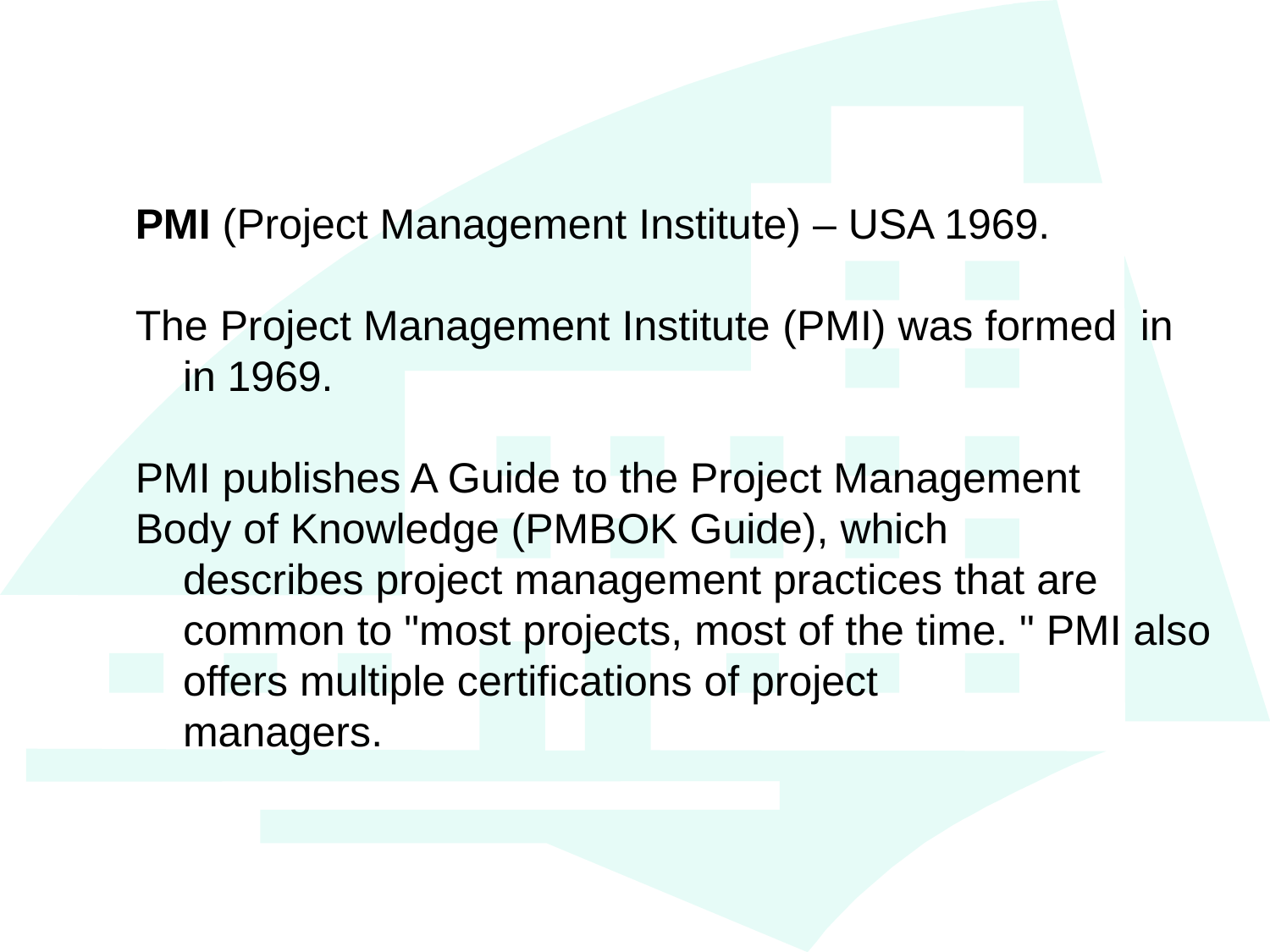

PMI (Project Management Institute) – USA 1969.

The Project Management Institute (PMI) was formed  in in 1969.

PMI publishes A Guide to the Project Management
Body of Knowledge (PMBOK Guide), which           describes project management practices that are   common to "most projects, most of the time. " PMI also offers multiple certifications of project            managers.

25